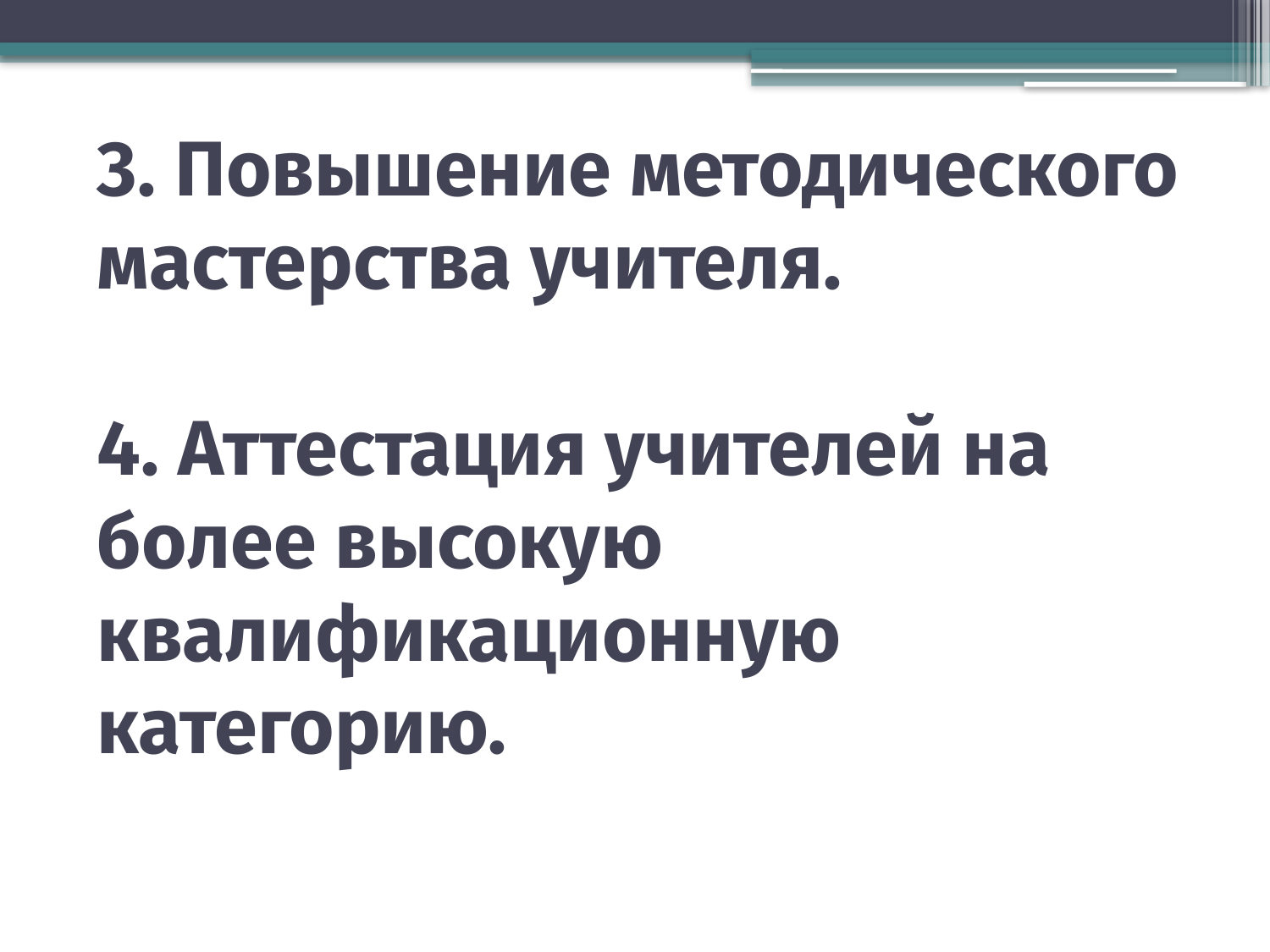

# 3. Повышение методического мастерства учителя.  4. Аттестация учителей на более высокую квалификационную категорию.